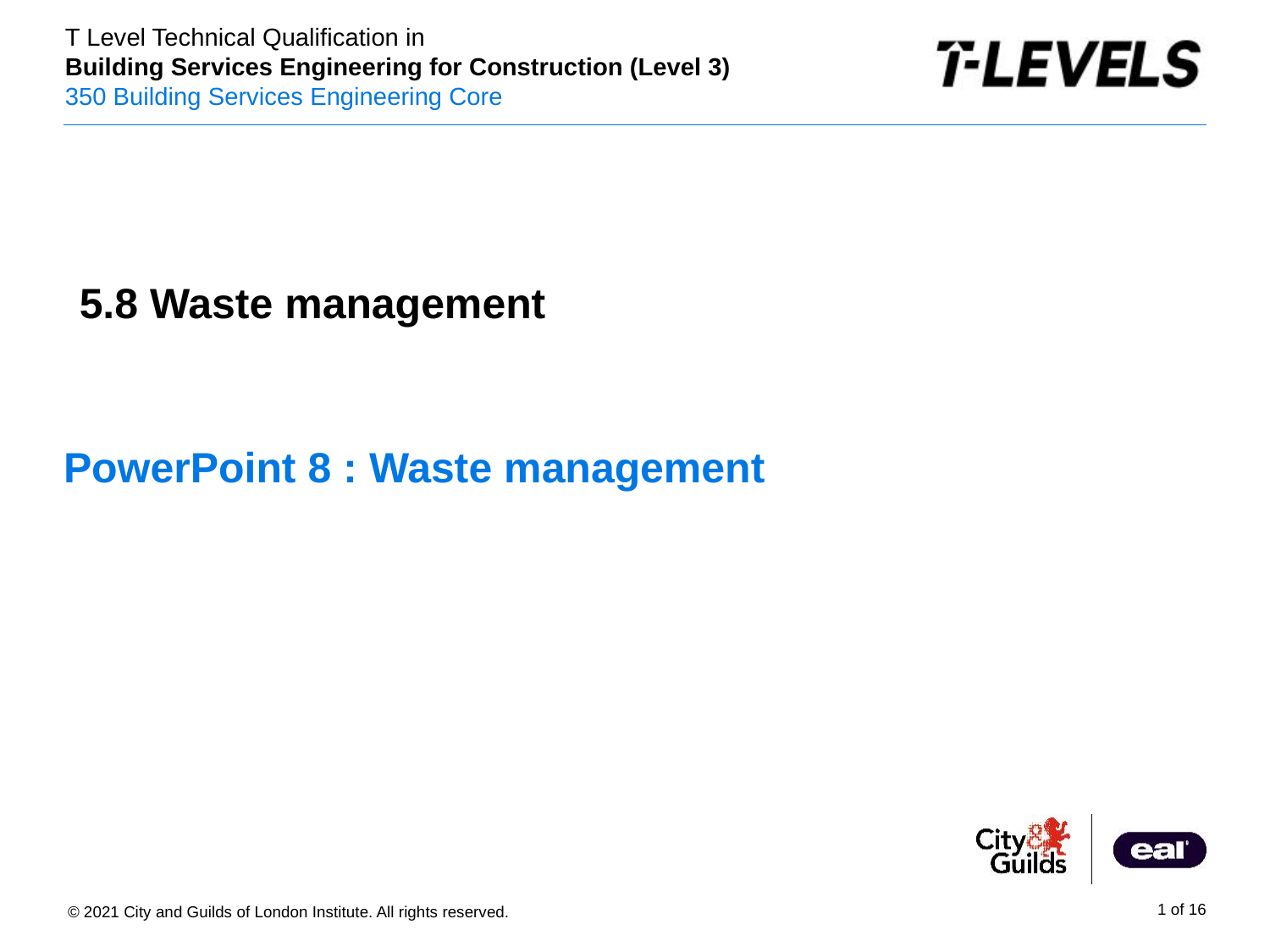

PowerPoint presentation
5.8 Waste management
# PowerPoint 8 : Waste management